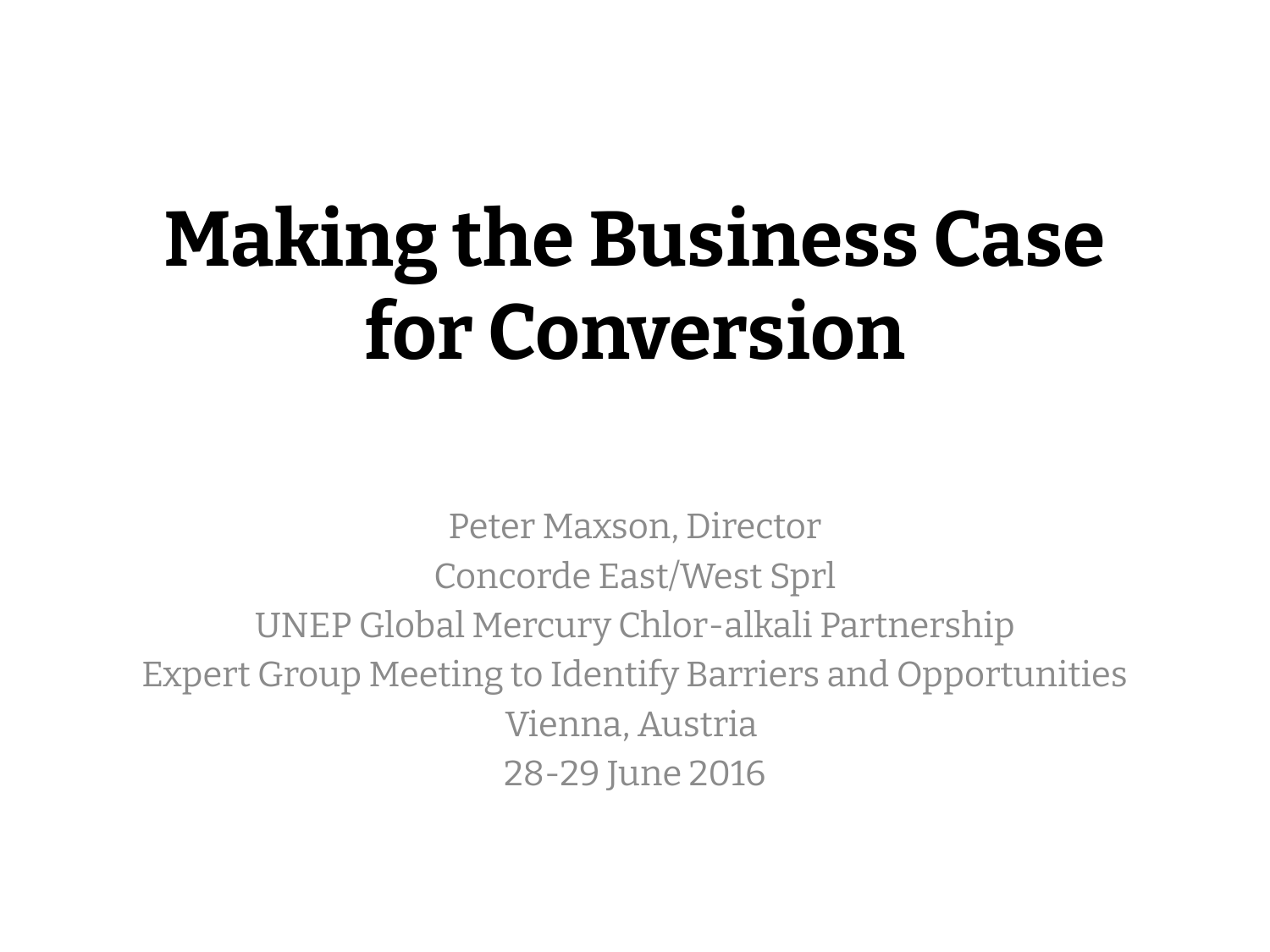

# Making the Business Case for Conversion
Peter Maxson, Director
Concorde East/West Sprl
UNEP Global Mercury Chlor-alkali Partnership
Expert Group Meeting to Identify Barriers and Opportunities
Vienna, Austria
28-29 June 2016